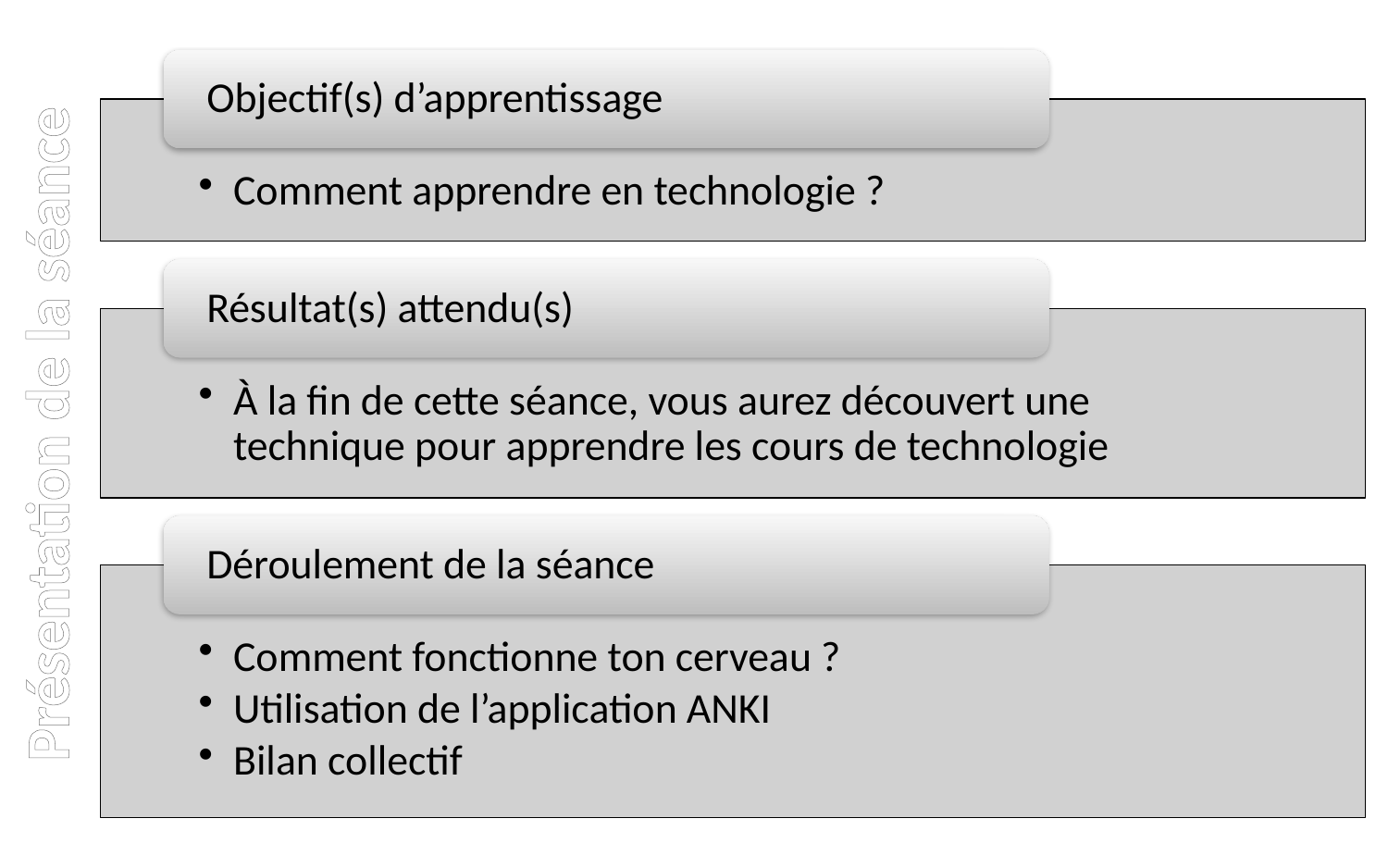

Comment apprendre en technologie ?
Objectif(s) d’apprentissage
À la fin de cette séance, vous aurez découvert une technique pour apprendre les cours de technologie
Résultat(s) attendu(s)
Comment fonctionne ton cerveau ?
Utilisation de l’application ANKI
Bilan collectif
Déroulement de la séance
Présentation de la séance